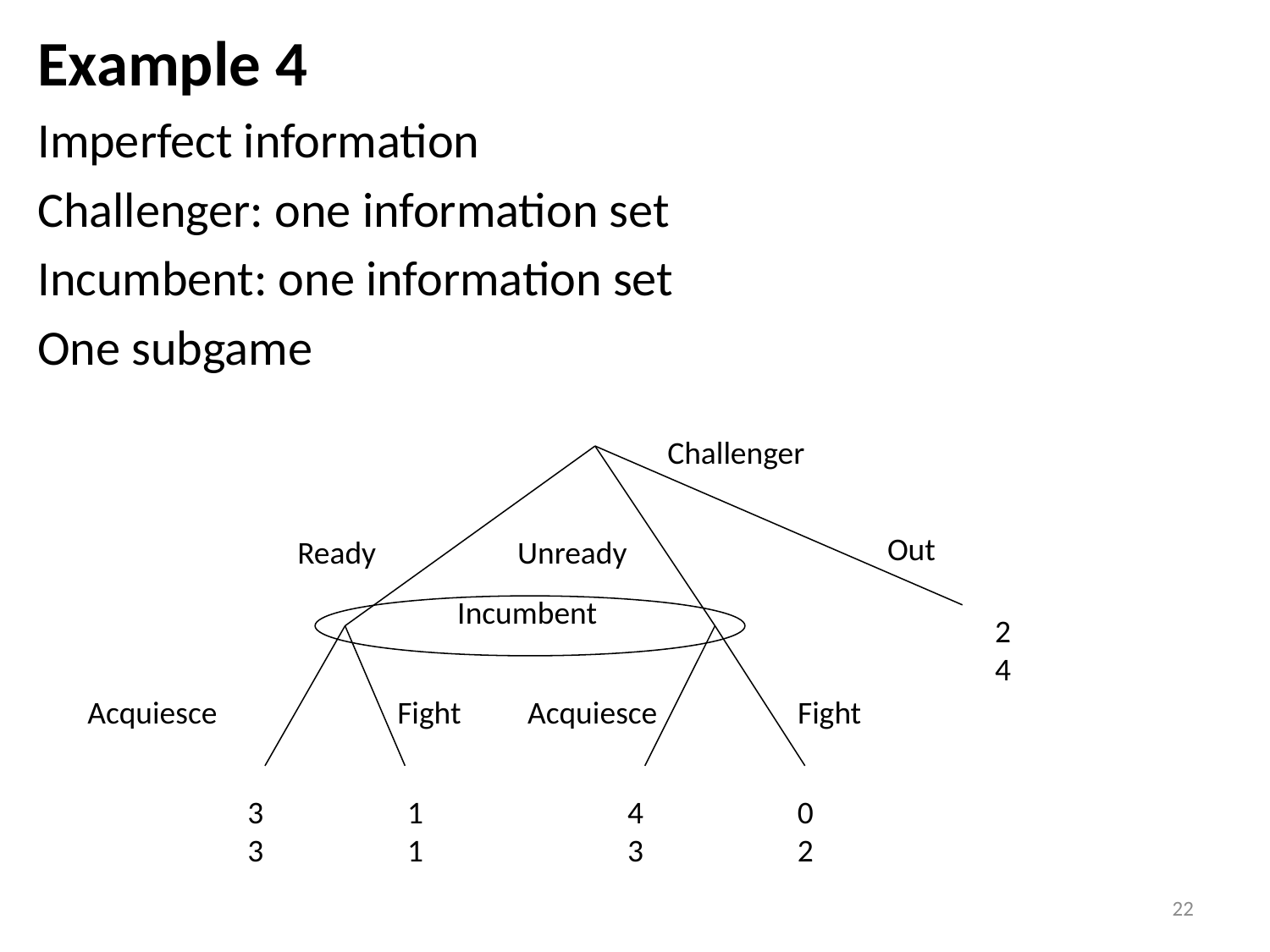

Example 4
Imperfect information
Challenger: one information set
Incumbent: one information set
One subgame
Challenger

Out
Ready
Unready
Incumbent

24

Acquiesce

Fight
Acquiesce
Fight
43
02
3
3
11
22